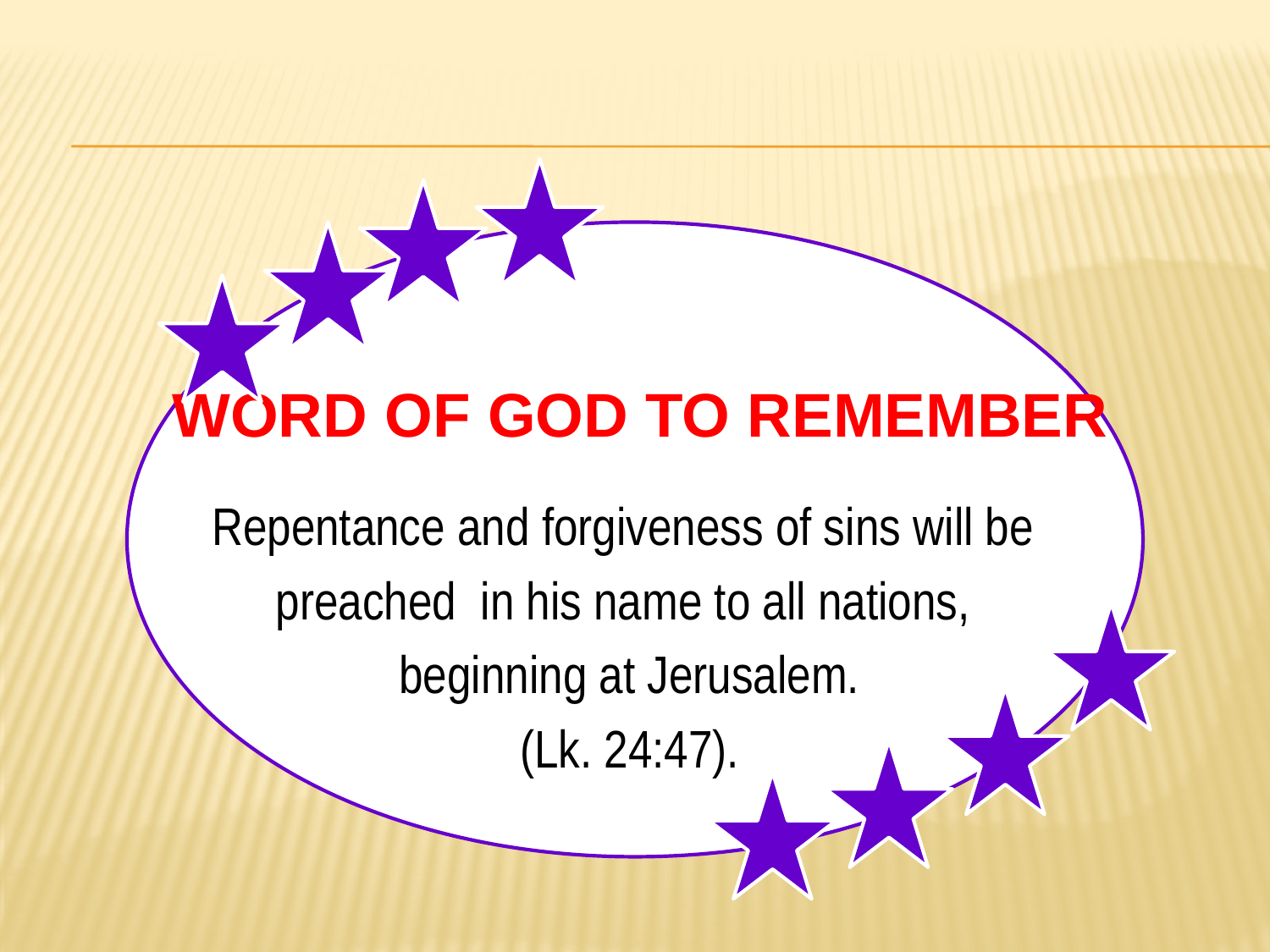

# Word of God to Remember
Repentance and forgiveness of sins will be
preached  in his name to all nations,
beginning at Jerusalem.
(Lk. 24:47).